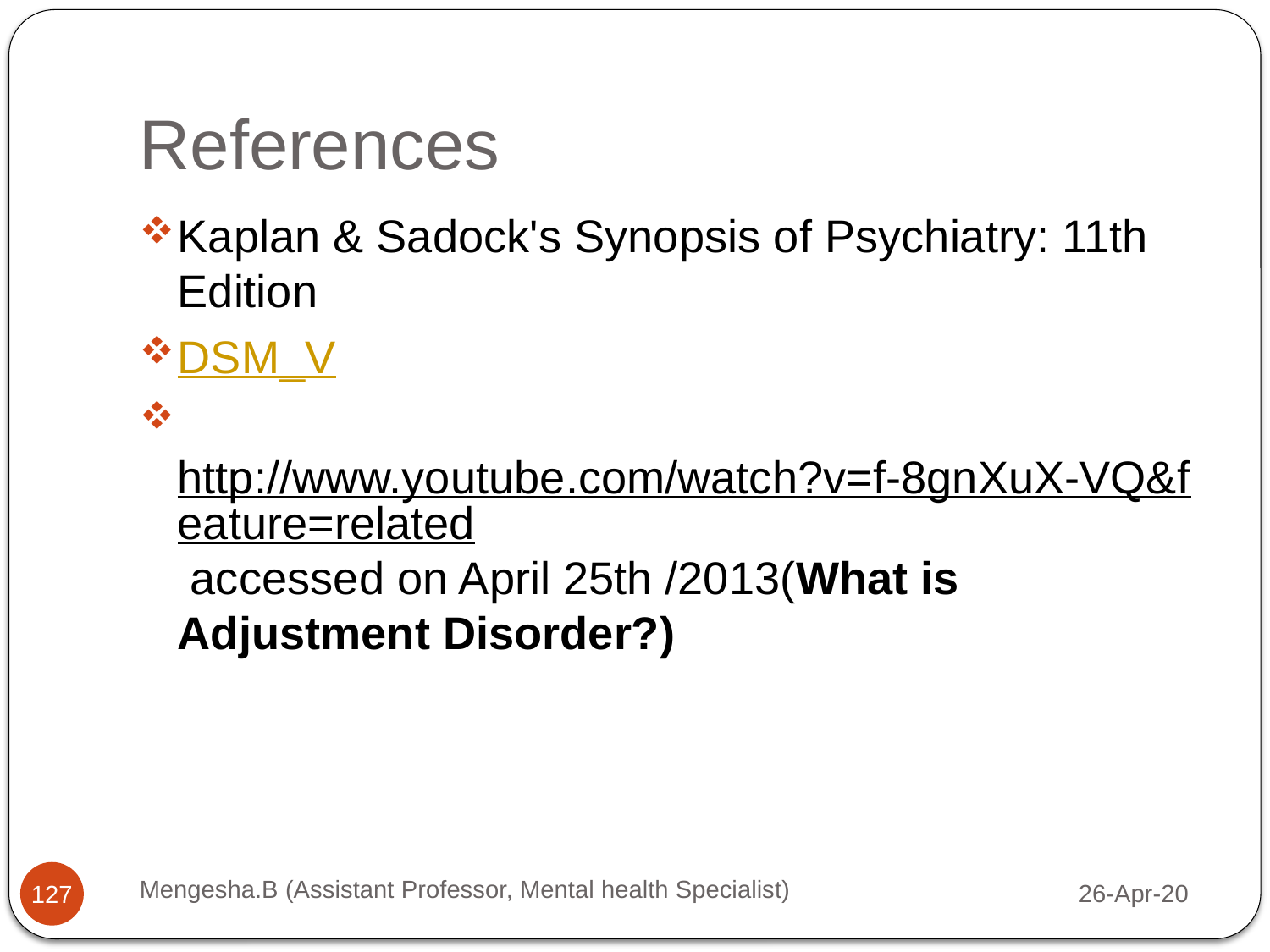

# References
Kaplan & Sadock's Synopsis of Psychiatry: 11th Edition
DSM_V
	http://www.youtube.com/watch?v=f-8gnXuX-VQ&feature=related accessed on April 25th /2013(What is Adjustment Disorder?)

Mengesha.B (Assistant Professor, Mental health Specialist)
26-Apr-20
127